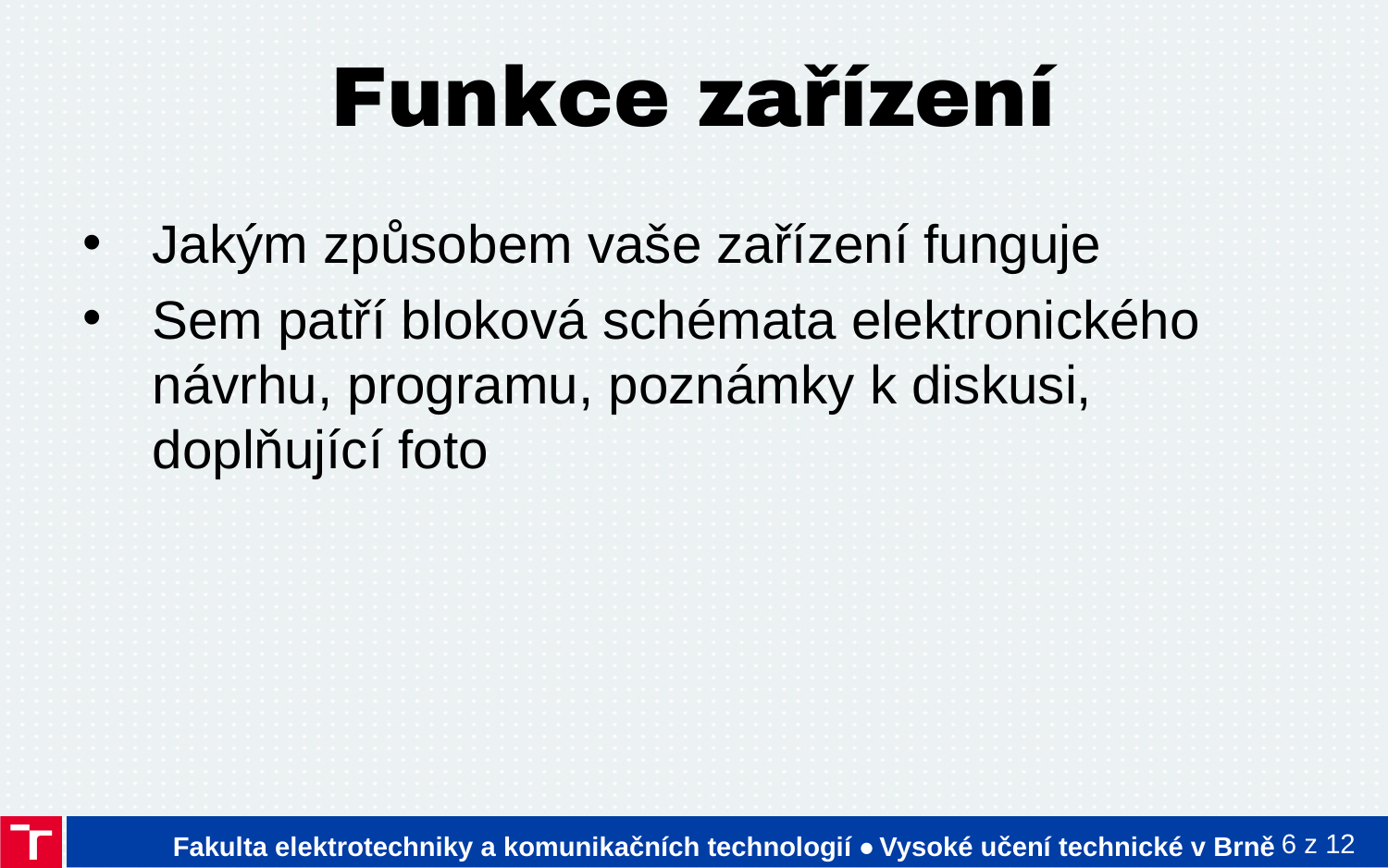

# Funkce zařízení
Jakým způsobem vaše zařízení funguje
Sem patří bloková schémata elektronického návrhu, programu, poznámky k diskusi, doplňující foto